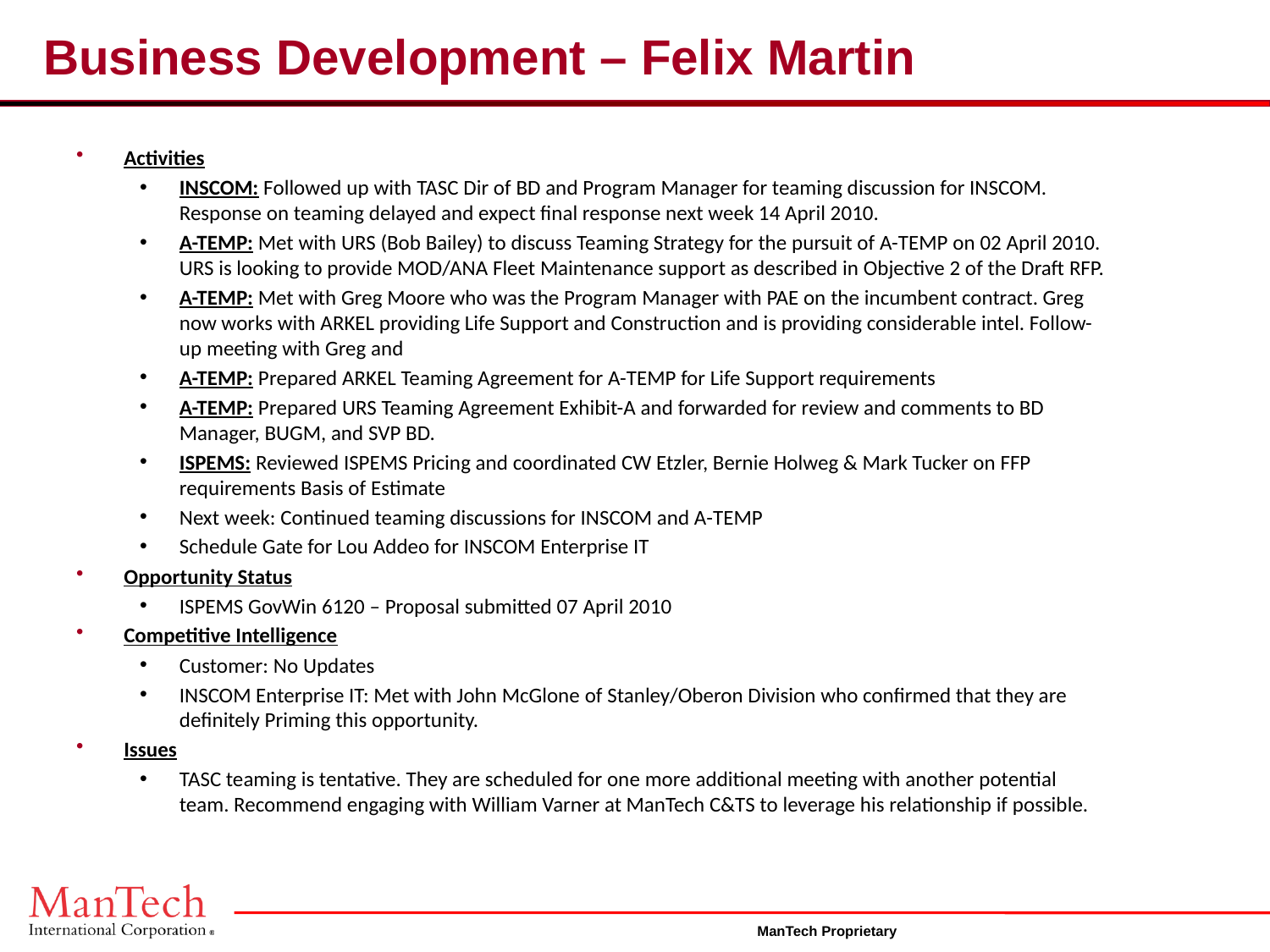

# Business Development – Felix Martin
Activities
INSCOM: Followed up with TASC Dir of BD and Program Manager for teaming discussion for INSCOM. Response on teaming delayed and expect final response next week 14 April 2010.
A-TEMP: Met with URS (Bob Bailey) to discuss Teaming Strategy for the pursuit of A-TEMP on 02 April 2010. URS is looking to provide MOD/ANA Fleet Maintenance support as described in Objective 2 of the Draft RFP.
A-TEMP: Met with Greg Moore who was the Program Manager with PAE on the incumbent contract. Greg now works with ARKEL providing Life Support and Construction and is providing considerable intel. Follow-up meeting with Greg and
A-TEMP: Prepared ARKEL Teaming Agreement for A-TEMP for Life Support requirements
A-TEMP: Prepared URS Teaming Agreement Exhibit-A and forwarded for review and comments to BD Manager, BUGM, and SVP BD.
ISPEMS: Reviewed ISPEMS Pricing and coordinated CW Etzler, Bernie Holweg & Mark Tucker on FFP requirements Basis of Estimate
Next week: Continued teaming discussions for INSCOM and A-TEMP
Schedule Gate for Lou Addeo for INSCOM Enterprise IT
Opportunity Status
ISPEMS GovWin 6120 – Proposal submitted 07 April 2010
Competitive Intelligence
Customer: No Updates
INSCOM Enterprise IT: Met with John McGlone of Stanley/Oberon Division who confirmed that they are definitely Priming this opportunity.
Issues
TASC teaming is tentative. They are scheduled for one more additional meeting with another potential team. Recommend engaging with William Varner at ManTech C&TS to leverage his relationship if possible.